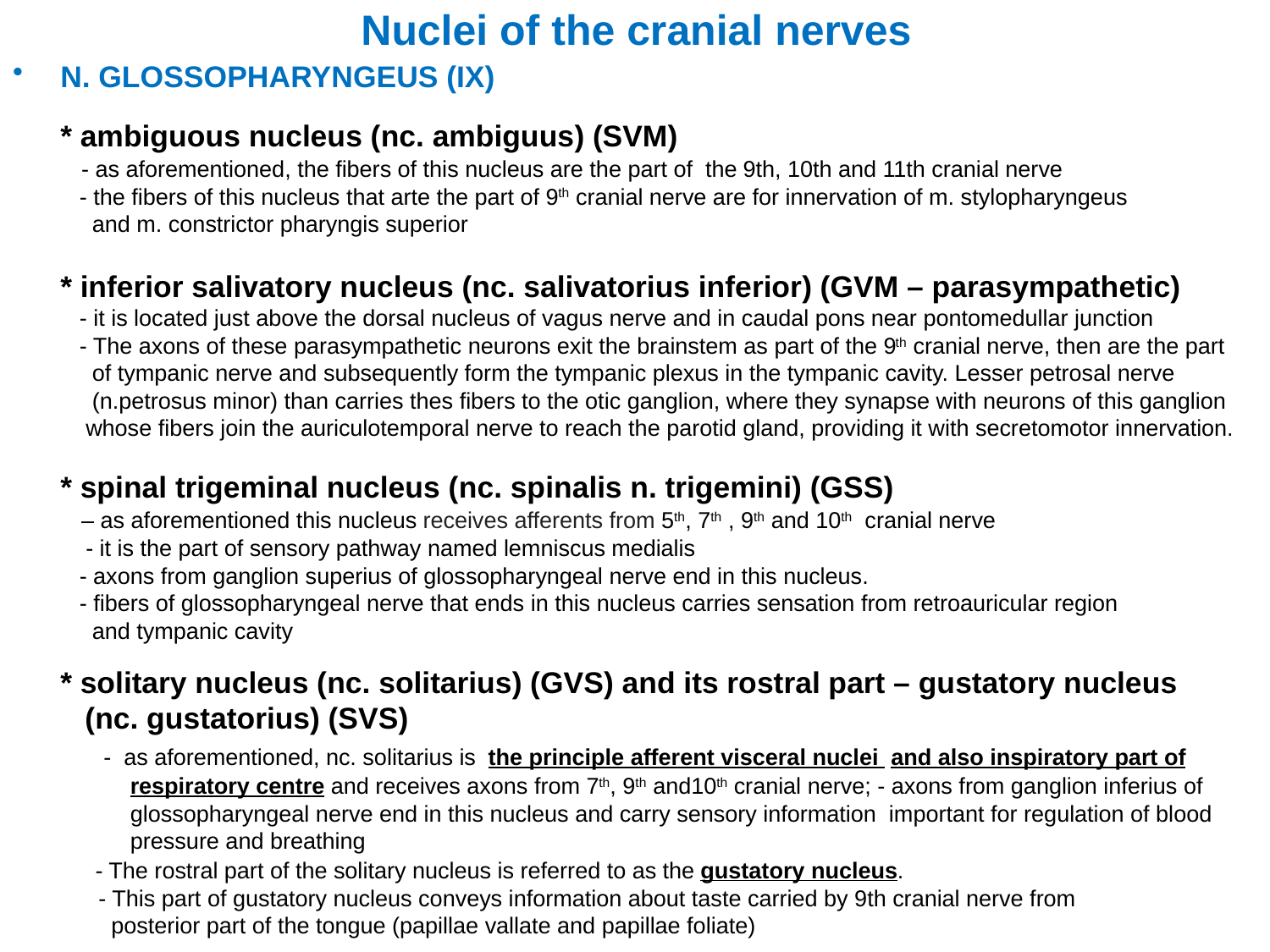

Nuclei of the cranial nerves

N. GLOSSOPHARYNGEUS (IX)
	* ambiguous nucleus (nc. ambiguus) (SVM)
   - as aforementioned, the fibers of this nucleus are the part of  the 9th, 10th and 11th cranial nerve
   - the fibers of this nucleus that arte the part of 9th cranial nerve are for innervation of m. stylopharyngeus
     and m. constrictor pharyngis superior

	* inferior salivatory nucleus (nc. salivatorius inferior) (GVM – parasympathetic)
   - it is located just above the dorsal nucleus of vagus nerve and in caudal pons near pontomedullar junction
   - The axons of these parasympathetic neurons exit the brainstem as part of the 9th cranial nerve, then are the part
     of tympanic nerve and subsequently form the tympanic plexus in the tympanic cavity. Lesser petrosal nerve
     (n.petrosus minor) than carries thes fibers to the otic ganglion, where they synapse with neurons of this ganglion
    whose fibers join the auriculotemporal nerve to reach the parotid gland, providing it with secretomotor innervation.
	* spinal trigeminal nucleus (nc. spinalis n. trigemini) (GSS)
   – as aforementioned this nucleus receives afferents from 5th, 7th , 9th and 10th  cranial nerve
    - it is the part of sensory pathway named lemniscus medialis
   - axons from ganglion superius of glossopharyngeal nerve end in this nucleus.
   - fibers of glossopharyngeal nerve that ends in this nucleus carries sensation from retroauricular region
     and tympanic cavity

	* solitary nucleus (nc. solitarius) (GVS) and its rostral part – gustatory nucleus
   (nc. gustatorius) (SVS)
           -  as aforementioned, nc. solitarius is  the principle afferent visceral nuclei  and also inspiratory part of
           respiratory centre and receives axons from 7th, 9th and10th cranial nerve; - axons from ganglion inferius of
           glossopharyngeal nerve end in this nucleus and carry sensory information  important for regulation of blood
           pressure and breathing
     - The rostral part of the solitary nucleus is referred to as the gustatory nucleus.
      - This part of gustatory nucleus conveys information about taste carried by 9th cranial nerve from
        posterior part of the tongue (papillae vallate and papillae foliate)